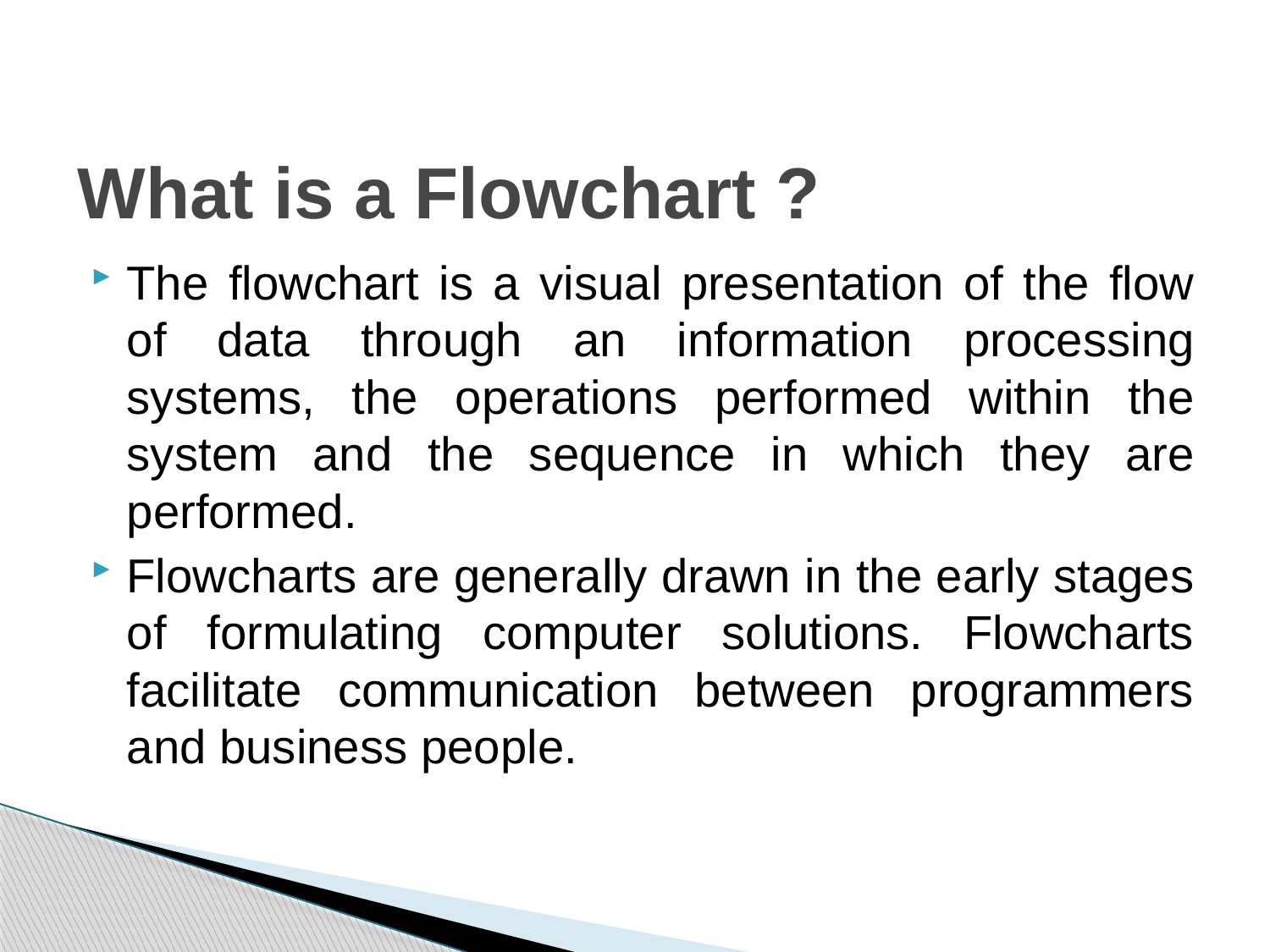

# What is a Flowchart ?
The flowchart is a visual presentation of the flow of data through an information processing systems, the operations performed within the system and the sequence in which they are performed.
Flowcharts are generally drawn in the early stages of formulating computer solutions. Flowcharts facilitate communication between programmers and business people.